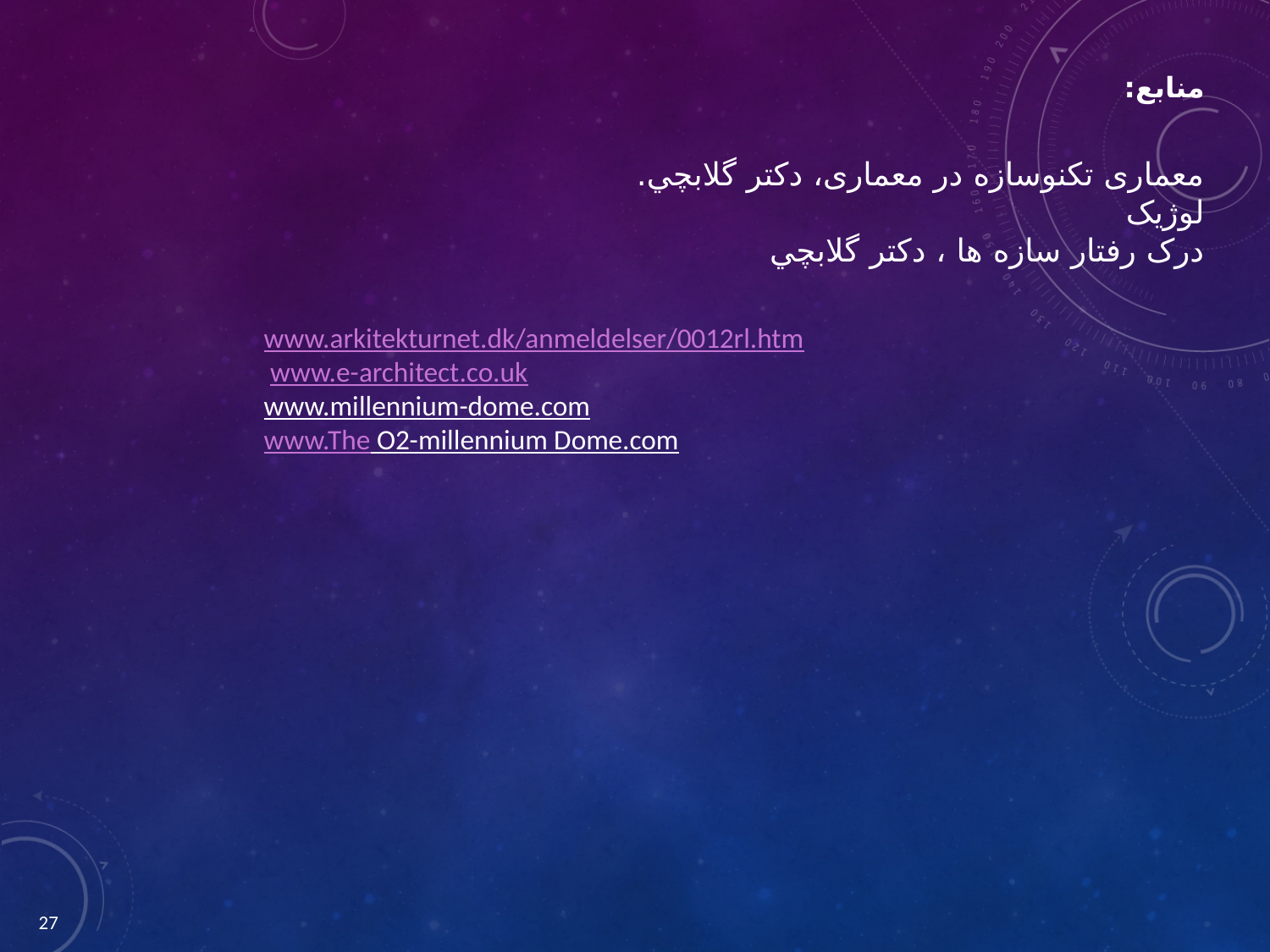

منابع:
معماری تکنوسازه در معماری، دكتر گلابچي.
لوژیک
درک رفتار سازه ها ، دكتر گلابچي
www.arkitekturnet.dk/anmeldelser/0012rl.htm
 www.e-architect.co.uk
www.millennium-dome.com
www.The O2-millennium Dome.com

27